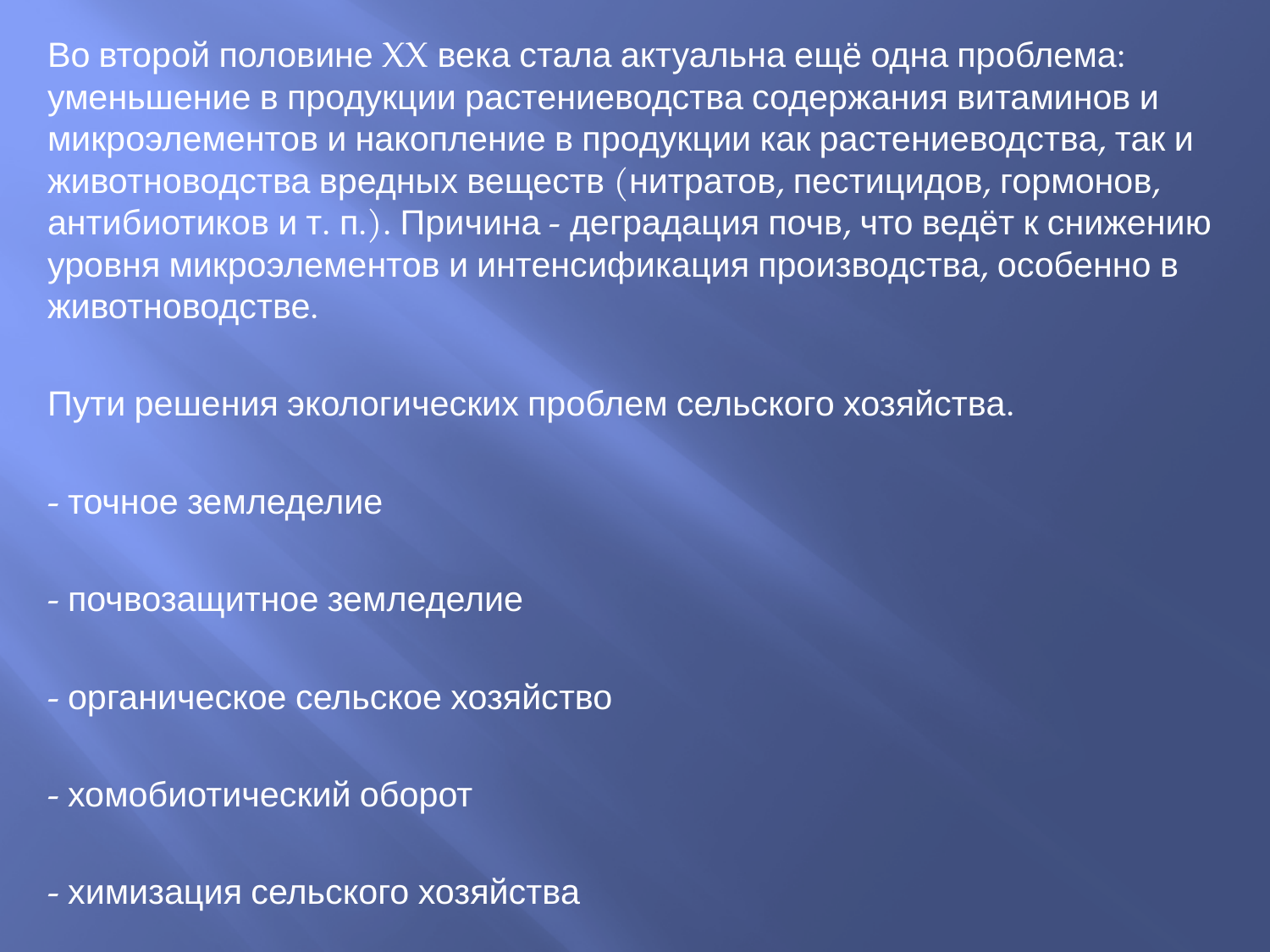

Во второй половине XX века стала актуальна ещё одна проблема: уменьшение в продукции растениеводства содержания витаминов и микроэлементов и накопление в продукции как растениеводства, так и животноводства вредных веществ (нитратов, пестицидов, гормонов, антибиотиков и т. п.). Причина - деградация почв, что ведёт к снижению уровня микроэлементов и интенсификация производства, особенно в животноводстве.

Пути решения экологических проблем сельского хозяйства.

- точное земледелие

- почвозащитное земледелие

- органическое сельское хозяйство

- хомобиотический оборот

- химизация сельского хозяйства